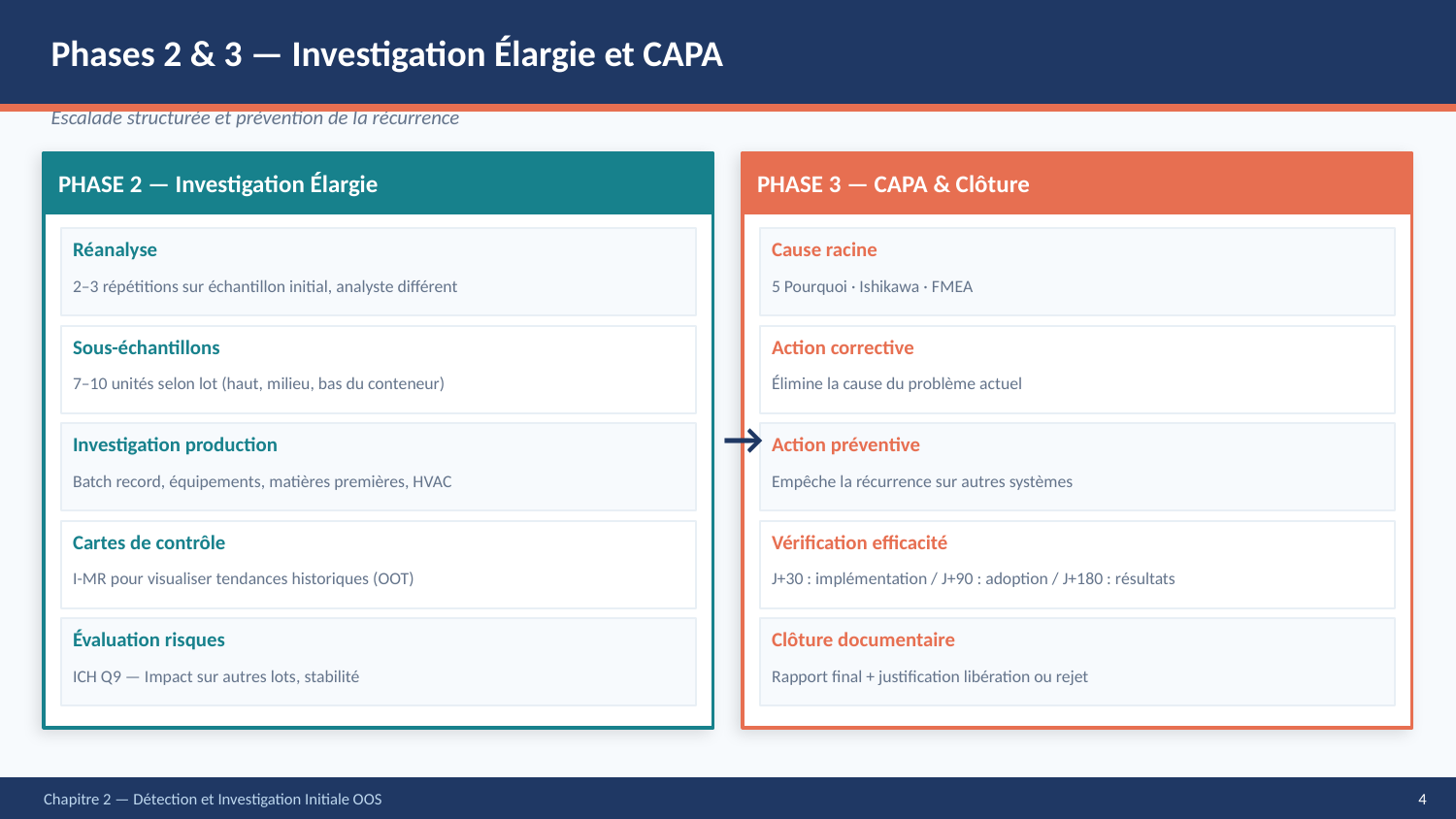

Phases 2 & 3 — Investigation Élargie et CAPA

Escalade structurée et prévention de la récurrence

PHASE 2 — Investigation Élargie
PHASE 3 — CAPA & Clôture

Réanalyse
Cause racine
2–3 répétitions sur échantillon initial, analyste différent
5 Pourquoi · Ishikawa · FMEA

Sous-échantillons
Action corrective
7–10 unités selon lot (haut, milieu, bas du conteneur)
Élimine la cause du problème actuel
→

Investigation production
Action préventive
Batch record, équipements, matières premières, HVAC
Empêche la récurrence sur autres systèmes

Cartes de contrôle
Vérification efficacité
I-MR pour visualiser tendances historiques (OOT)
J+30 : implémentation / J+90 : adoption / J+180 : résultats

Évaluation risques
Clôture documentaire
ICH Q9 — Impact sur autres lots, stabilité
Rapport final + justification libération ou rejet

Chapitre 2 — Détection et Investigation Initiale OOS
4